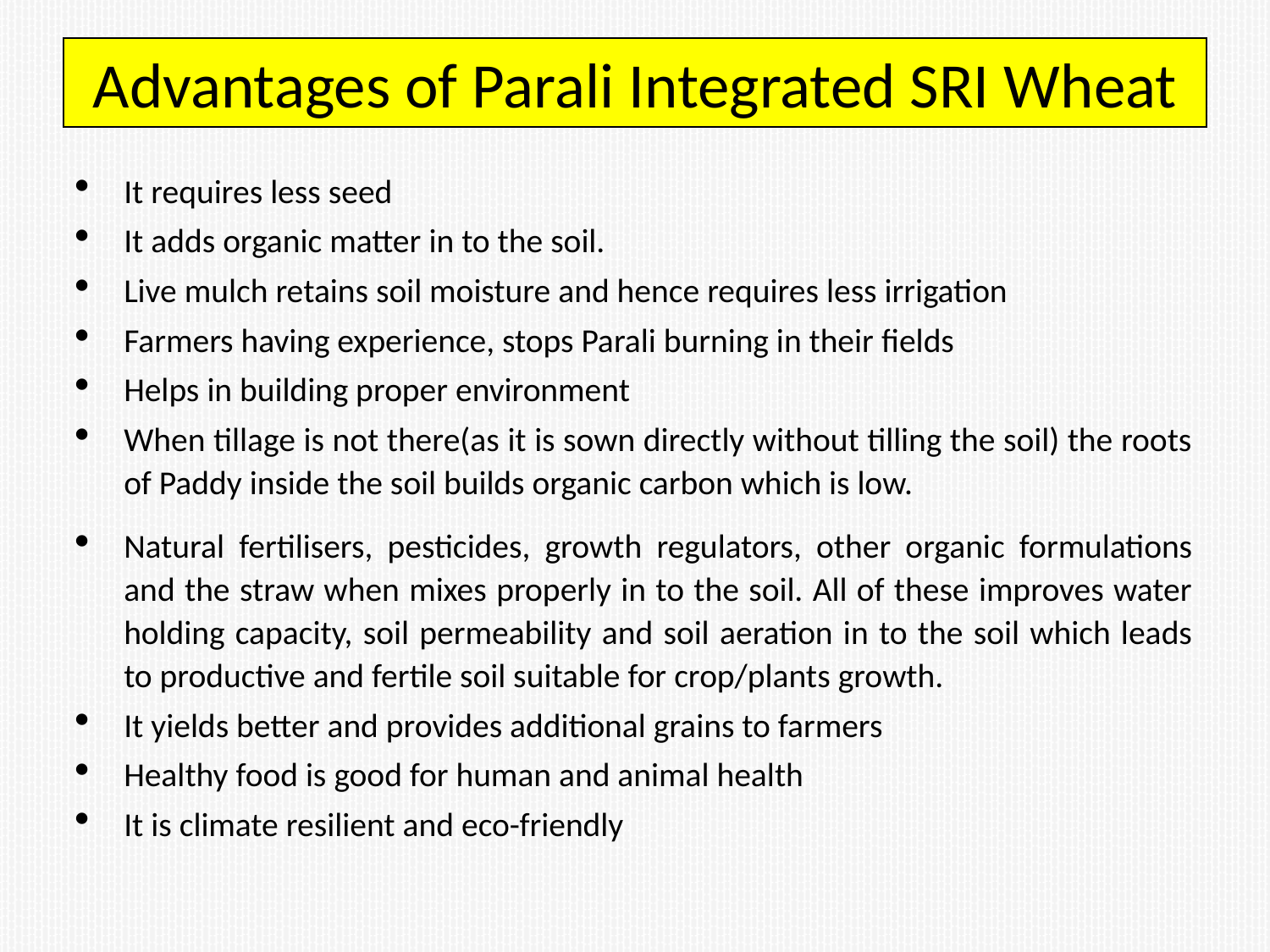

# Advantages of Parali Integrated SRI Wheat
It requires less seed
It adds organic matter in to the soil.
Live mulch retains soil moisture and hence requires less irrigation
Farmers having experience, stops Parali burning in their fields
Helps in building proper environment
When tillage is not there(as it is sown directly without tilling the soil) the roots of Paddy inside the soil builds organic carbon which is low.
Natural fertilisers, pesticides, growth regulators, other organic formulations and the straw when mixes properly in to the soil. All of these improves water holding capacity, soil permeability and soil aeration in to the soil which leads to productive and fertile soil suitable for crop/plants growth.
It yields better and provides additional grains to farmers
Healthy food is good for human and animal health
It is climate resilient and eco-friendly